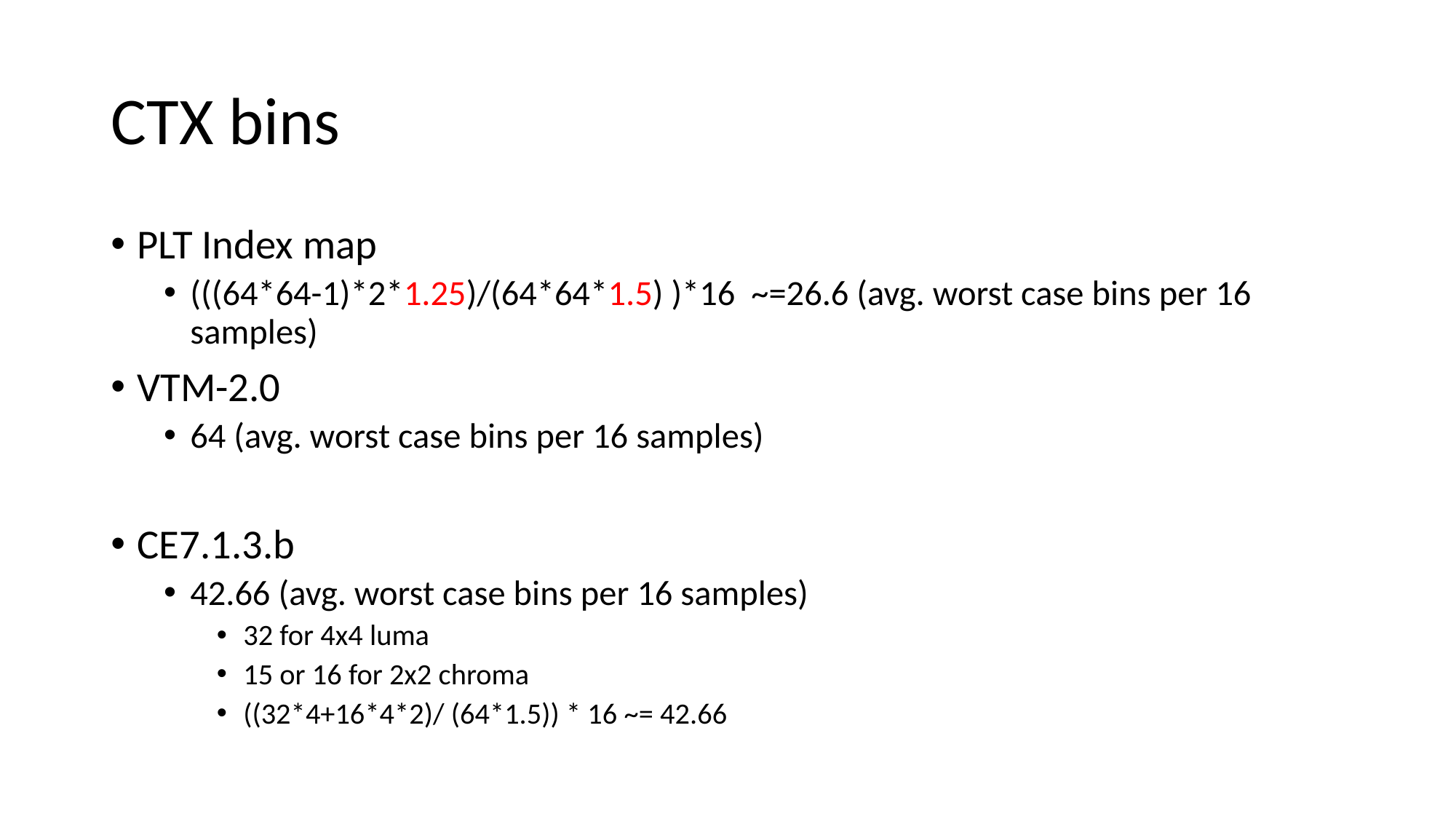

# CTX bins
PLT Index map
(((64*64-1)*2*1.25)/(64*64*1.5) )*16  ~=26.6 (avg. worst case bins per 16 samples)
VTM-2.0
64 (avg. worst case bins per 16 samples)

CE7.1.3.b
42.66 (avg. worst case bins per 16 samples)
32 for 4x4 luma
15 or 16 for 2x2 chroma
((32*4+16*4*2)/ (64*1.5)) * 16 ~= 42.66